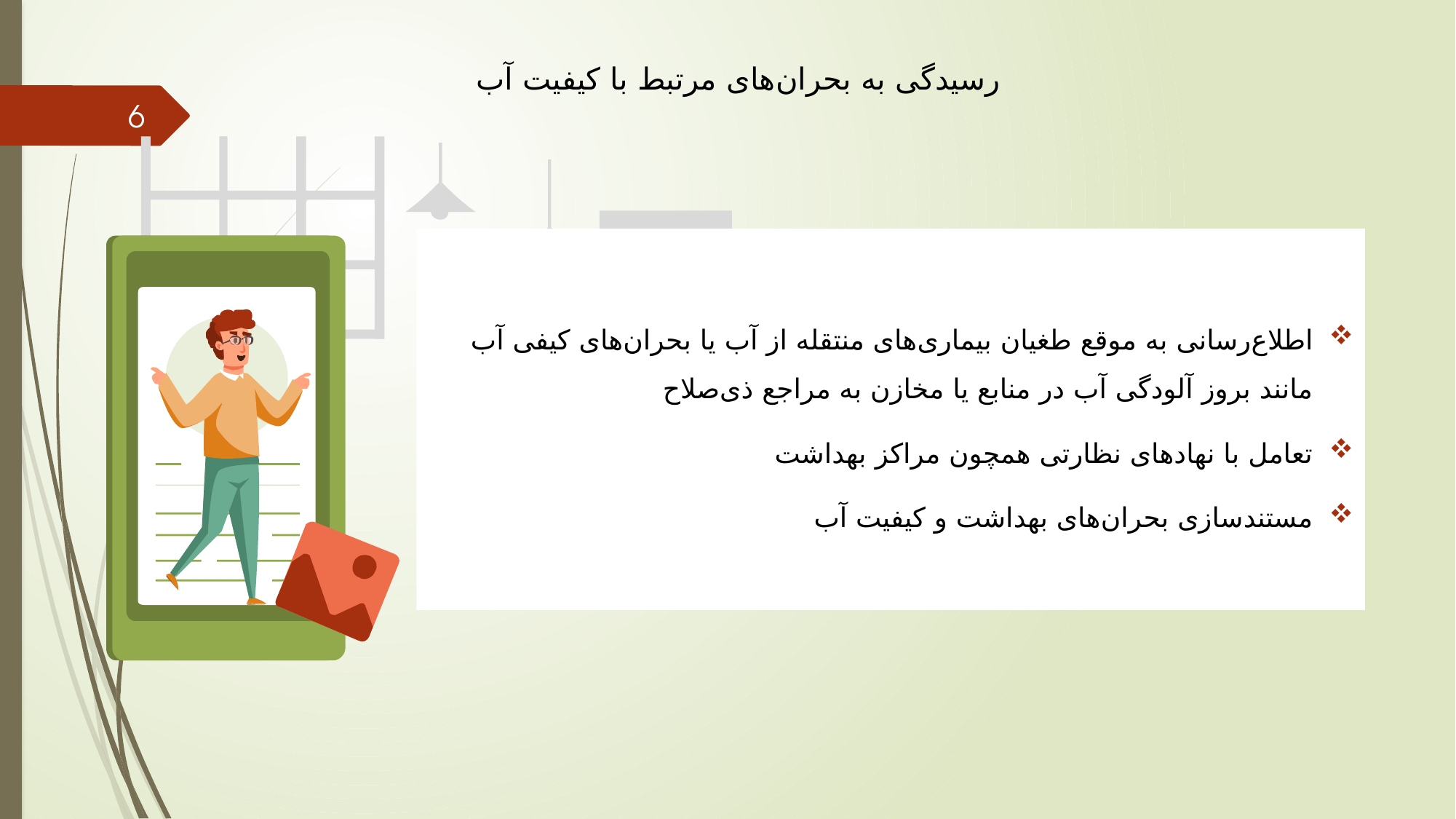

رسیدگی به بحران‌های مرتبط با کیفیت آب
6

اطلاع‌رسانی به‌ موقع طغیان بیماری‌های منتقله از آب یا بحران‌های کیفی آب مانند بروز آلودگی آب در منابع یا مخازن به مراجع ذی‌صلاح
تعامل با نهادهای نظارتی همچون مراکز بهداشت
مستندسازی بحران‌های بهداشت و کیفیت آب